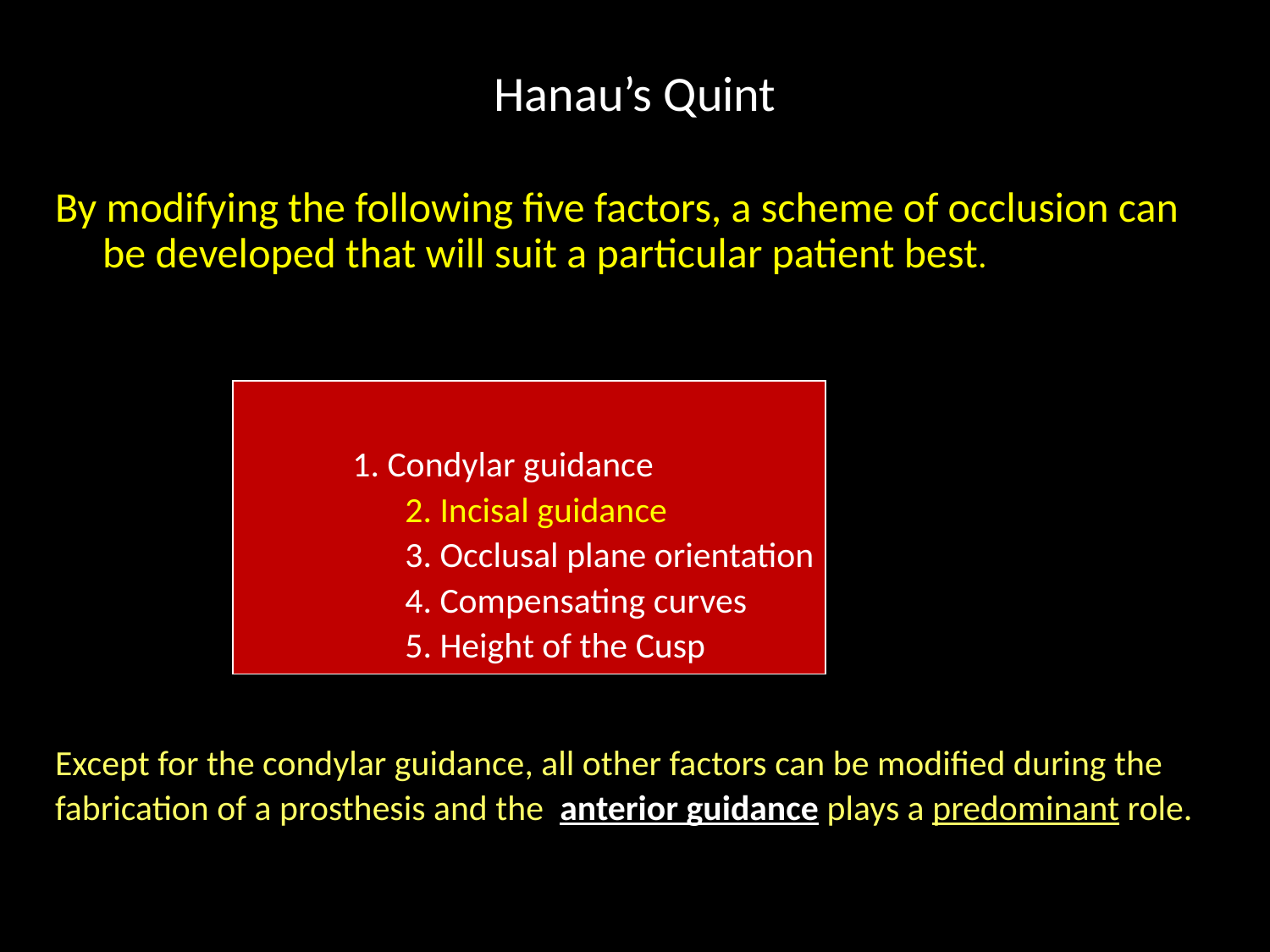

# Hanau’s Quint

By modifying the following five factors, a scheme of occlusion can be developed that will suit a particular patient best.

                                     1. Condylar guidance
			      2. Incisal guidance
			      3. Occlusal plane orientation
			      4. Compensating curves
			      5. Height of the Cusp

Except for the condylar guidance, all other factors can be modified during the
fabrication of a prosthesis and the  anterior guidance plays a predominant role.